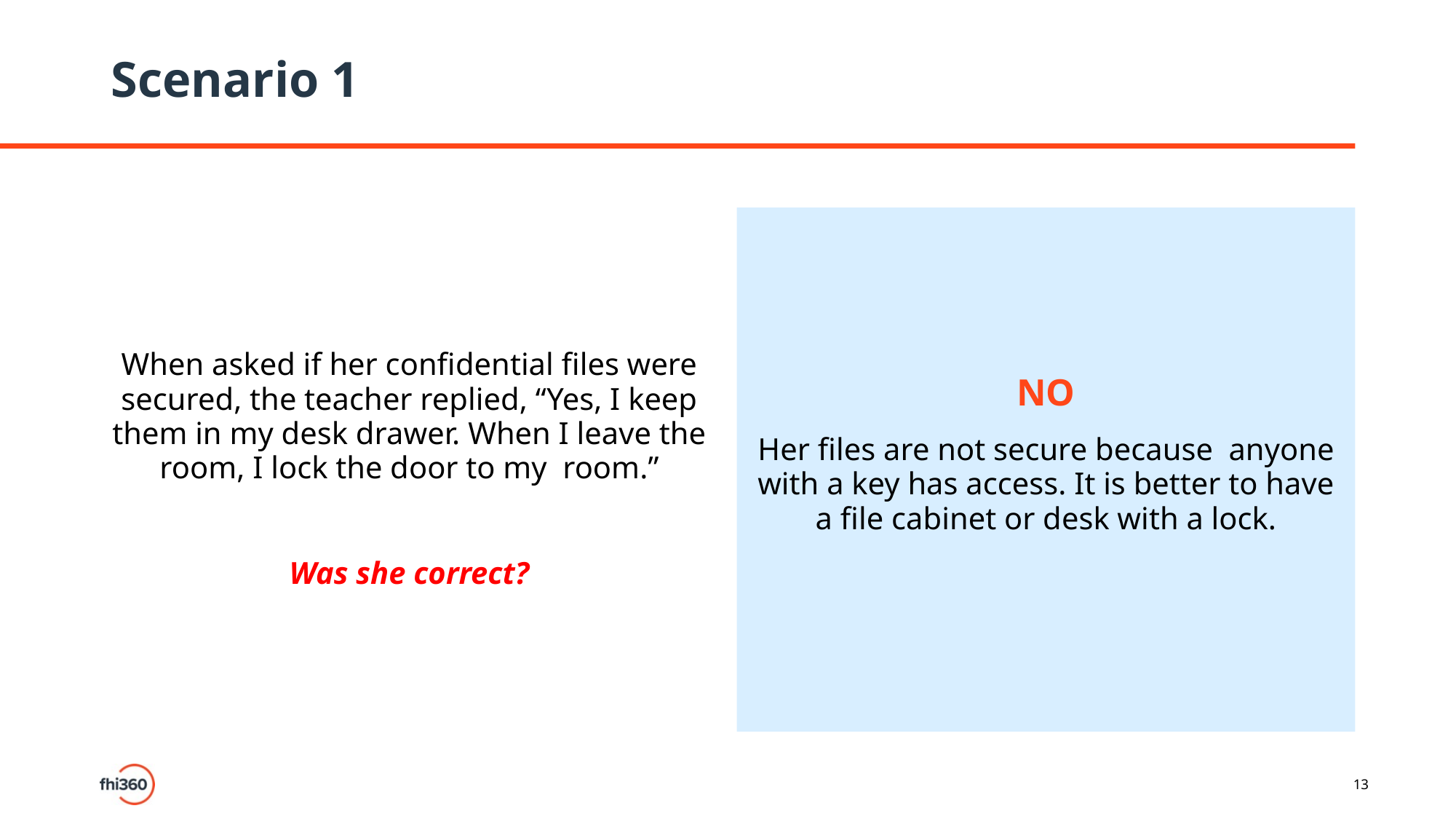

# Scenario 1
When asked if her confidential files were secured, the teacher replied, “Yes, I keep them in my desk drawer. When I leave the room, I lock the door to my  room.”

Was she correct?

NO
Her files are not secure because  anyone with a key has access. It is better to have a file cabinet or desk with a lock.